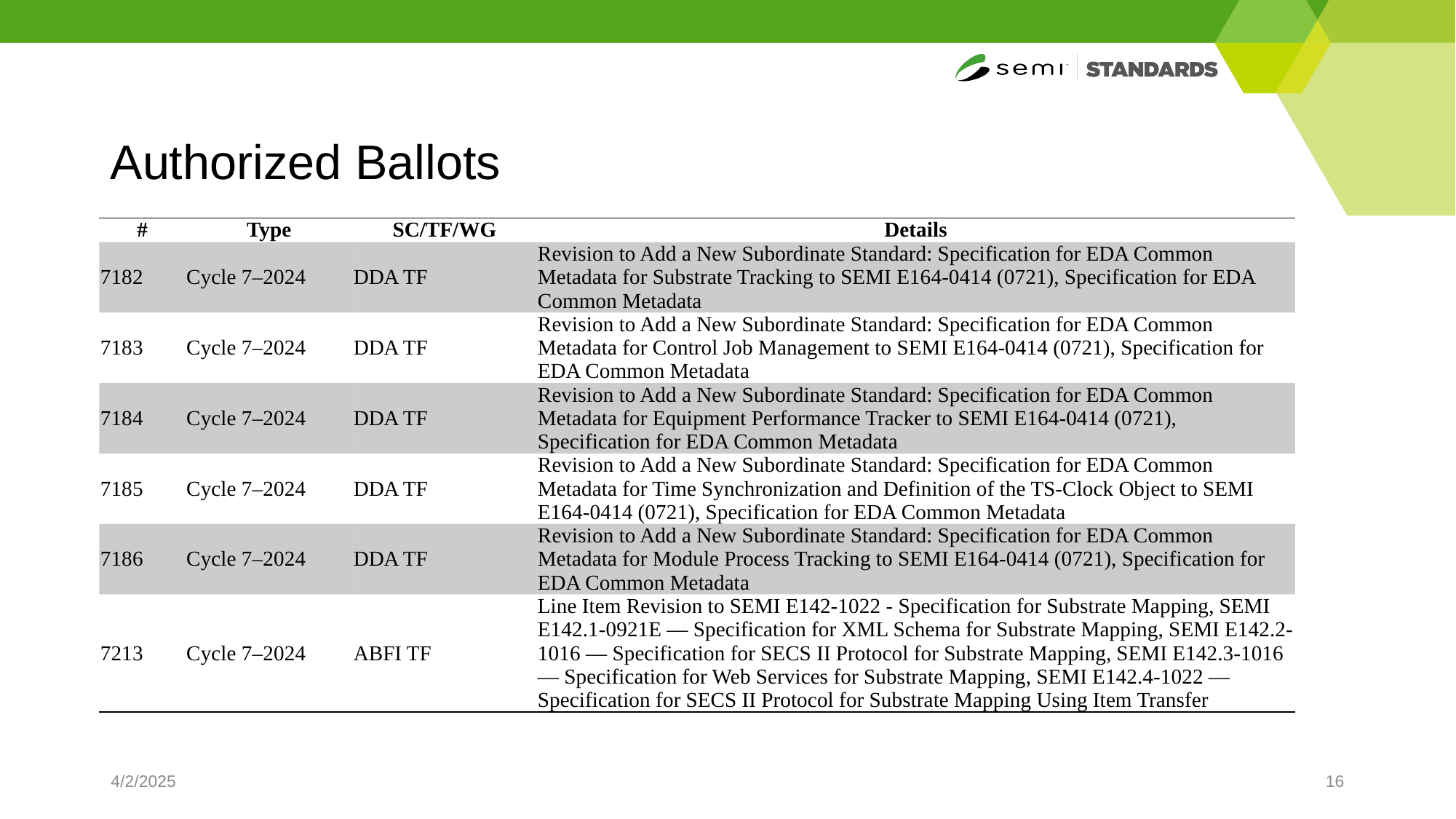

# Authorized Ballots
| # | Type | SC/TF/WG | Details |
| --- | --- | --- | --- |
| 7182 | Cycle 7–2024 | DDA TF | Revision to Add a New Subordinate Standard: Specification for EDA Common Metadata for Substrate Tracking to SEMI E164-0414 (0721), Specification for EDA Common Metadata |
| 7183 | Cycle 7–2024 | DDA TF | Revision to Add a New Subordinate Standard: Specification for EDA Common Metadata for Control Job Management to SEMI E164-0414 (0721), Specification for EDA Common Metadata |
| 7184 | Cycle 7–2024 | DDA TF | Revision to Add a New Subordinate Standard: Specification for EDA Common Metadata for Equipment Performance Tracker to SEMI E164-0414 (0721), Specification for EDA Common Metadata |
| 7185 | Cycle 7–2024 | DDA TF | Revision to Add a New Subordinate Standard: Specification for EDA Common Metadata for Time Synchronization and Definition of the TS-Clock Object to SEMI E164-0414 (0721), Specification for EDA Common Metadata |
| 7186 | Cycle 7–2024 | DDA TF | Revision to Add a New Subordinate Standard: Specification for EDA Common Metadata for Module Process Tracking to SEMI E164-0414 (0721), Specification for EDA Common Metadata |
| 7213 | Cycle 7–2024 | ABFI TF | Line Item Revision to SEMI E142-1022 - Specification for Substrate Mapping, SEMI E142.1-0921E — Specification for XML Schema for Substrate Mapping, SEMI E142.2-1016 — Specification for SECS II Protocol for Substrate Mapping, SEMI E142.3-1016 — Specification for Web Services for Substrate Mapping, SEMI E142.4-1022 — Specification for SECS II Protocol for Substrate Mapping Using Item Transfer |
4/2/2025
16